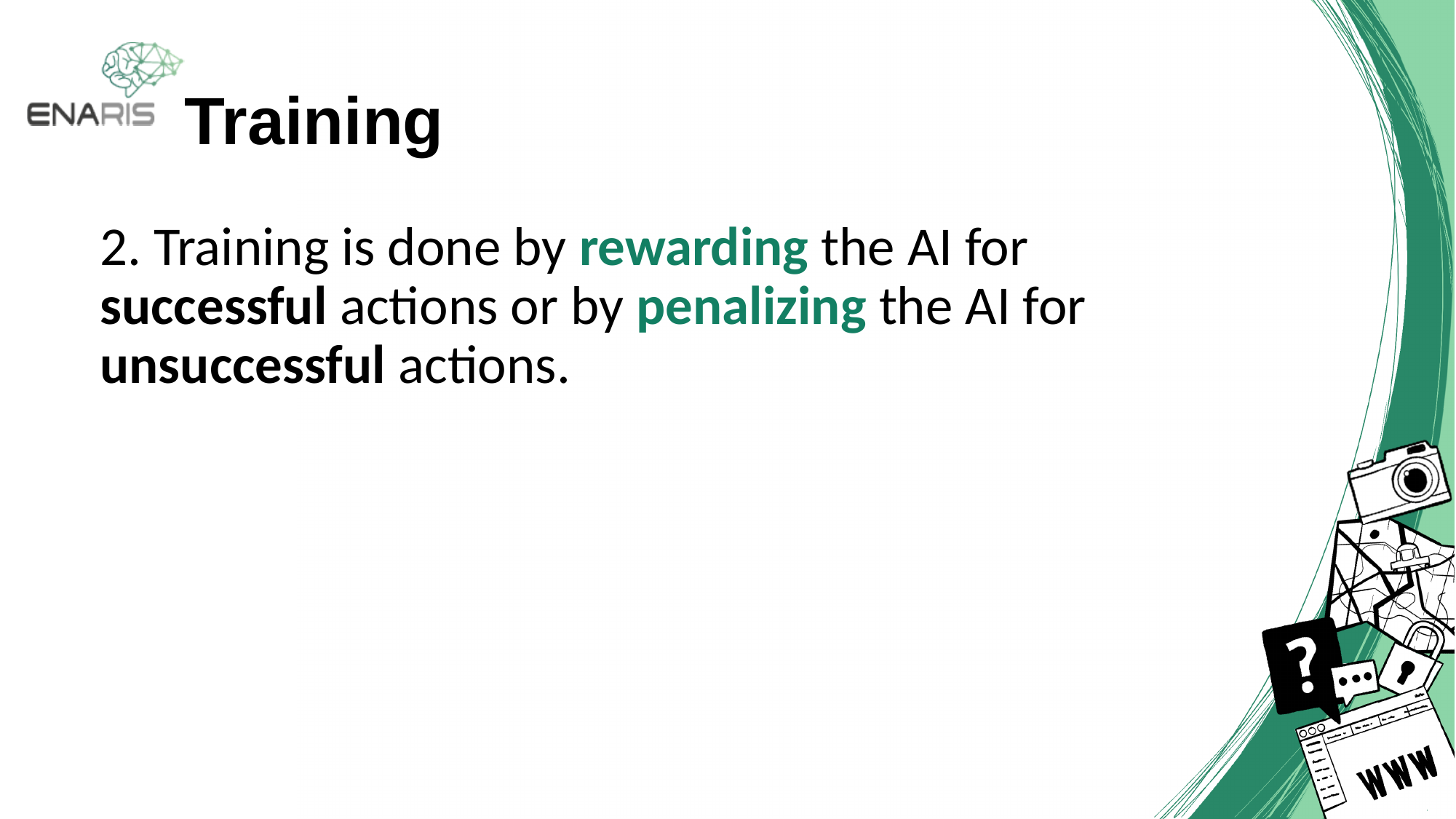

# Training
2. Training is done by rewarding the AI for successful actions or by penalizing the AI for unsuccessful actions.